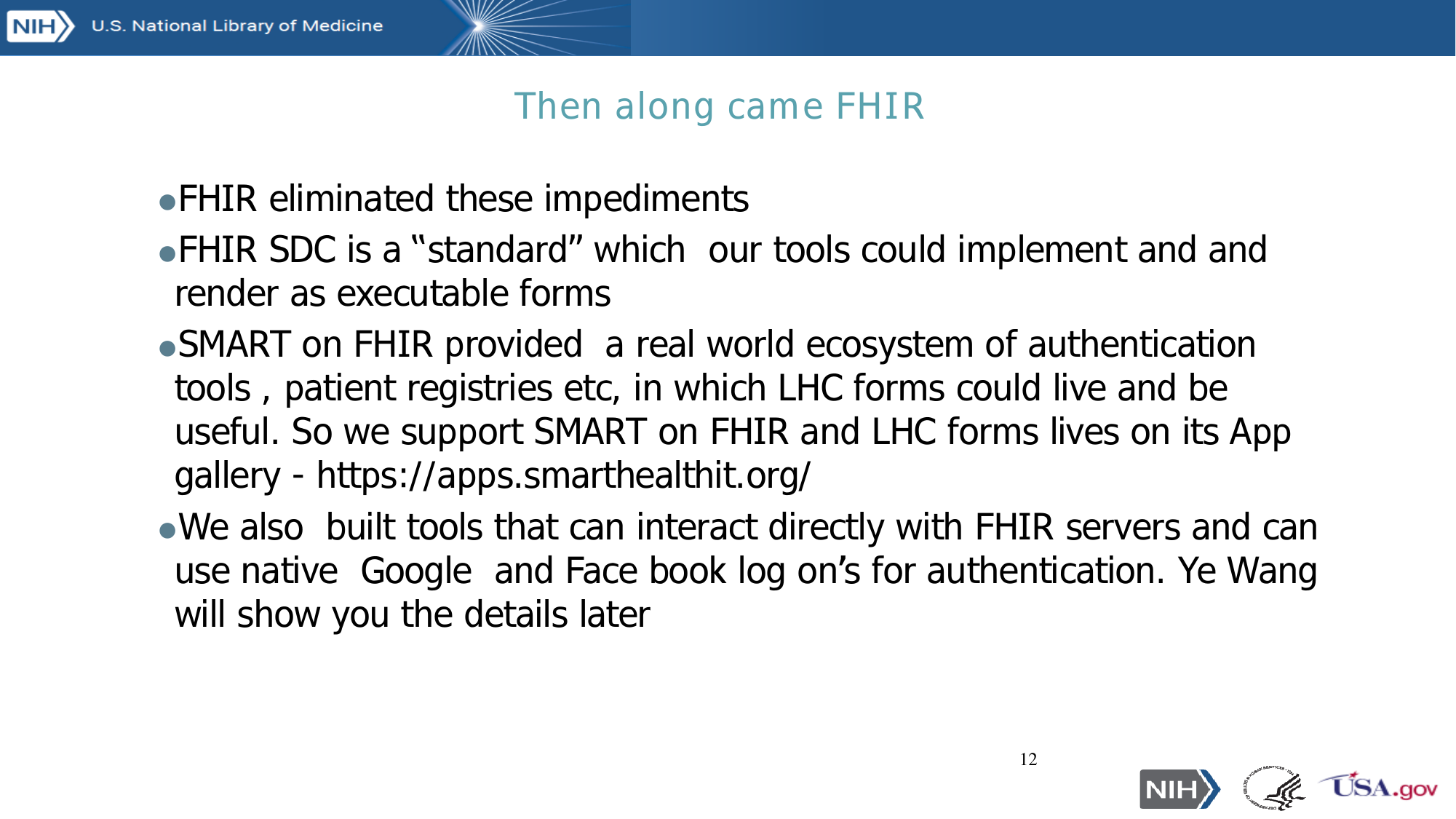

# Then along came FHIR
FHIR eliminated these impediments
FHIR SDC is a “standard” which  our tools could implement and and render as executable forms
SMART on FHIR provided  a real world ecosystem of authentication tools , patient registries etc, in which LHC forms could live and be useful. So we support SMART on FHIR and LHC forms lives on its App gallery - https://apps.smarthealthit.org/
We also  built tools that can interact directly with FHIR servers and can use native  Google  and Face book log on’s for authentication. Ye Wang will show you the details later

12